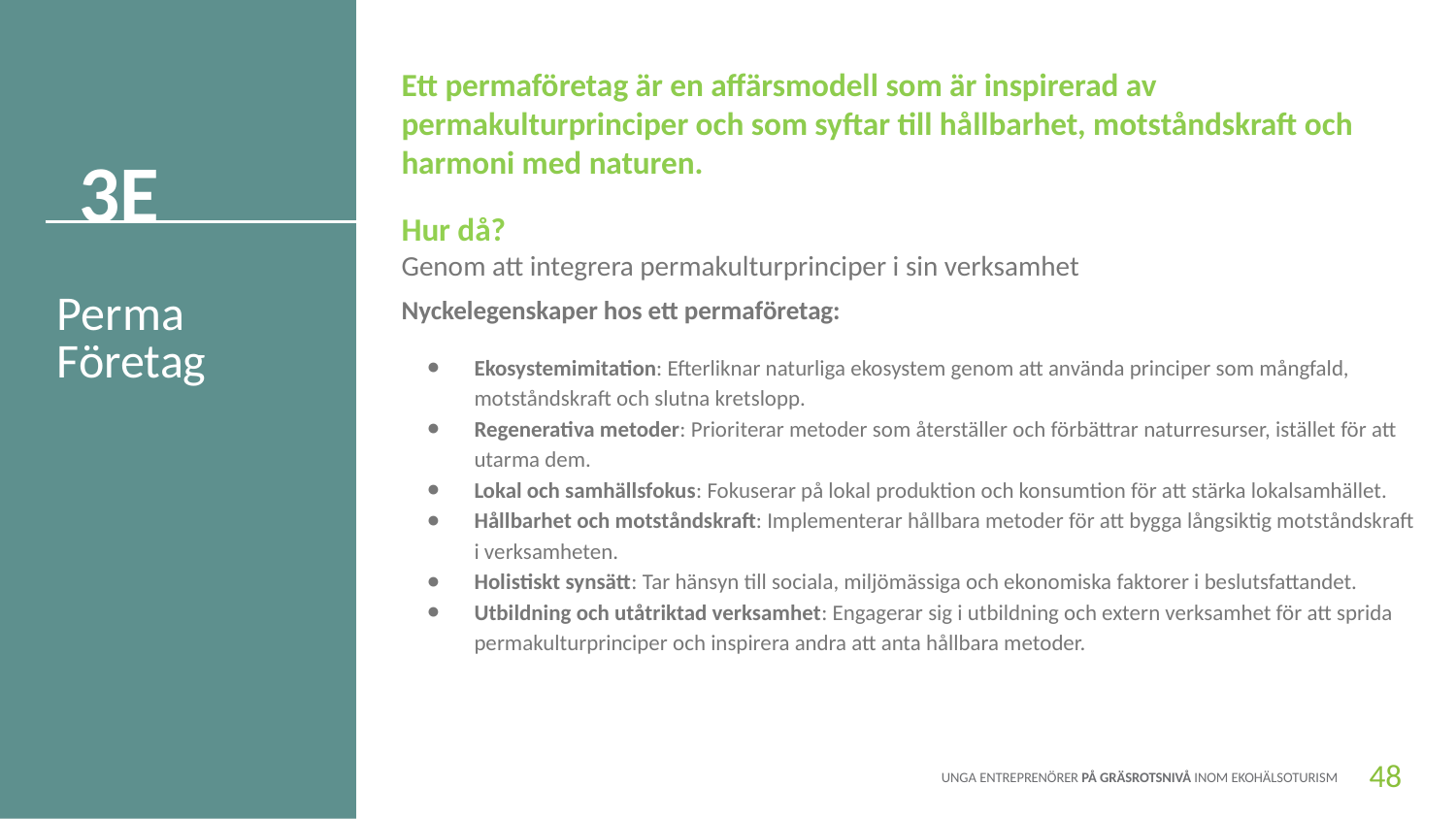

Ett permaföretag är en affärsmodell som är inspirerad av permakulturprinciper och som syftar till hållbarhet, motståndskraft och harmoni med naturen.

Hur då?
Genom att integrera permakulturprinciper i sin verksamhet
3E
Perma
Företag

Nyckelegenskaper hos ett permaföretag:
Ekosystemimitation: Efterliknar naturliga ekosystem genom att använda principer som mångfald, motståndskraft och slutna kretslopp.
Regenerativa metoder: Prioriterar metoder som återställer och förbättrar naturresurser, istället för att utarma dem.
Lokal och samhällsfokus: Fokuserar på lokal produktion och konsumtion för att stärka lokalsamhället.
Hållbarhet och motståndskraft: Implementerar hållbara metoder för att bygga långsiktig motståndskraft i verksamheten.
Holistiskt synsätt: Tar hänsyn till sociala, miljömässiga och ekonomiska faktorer i beslutsfattandet.
Utbildning och utåtriktad verksamhet: Engagerar sig i utbildning och extern verksamhet för att sprida permakulturprinciper och inspirera andra att anta hållbara metoder.

48